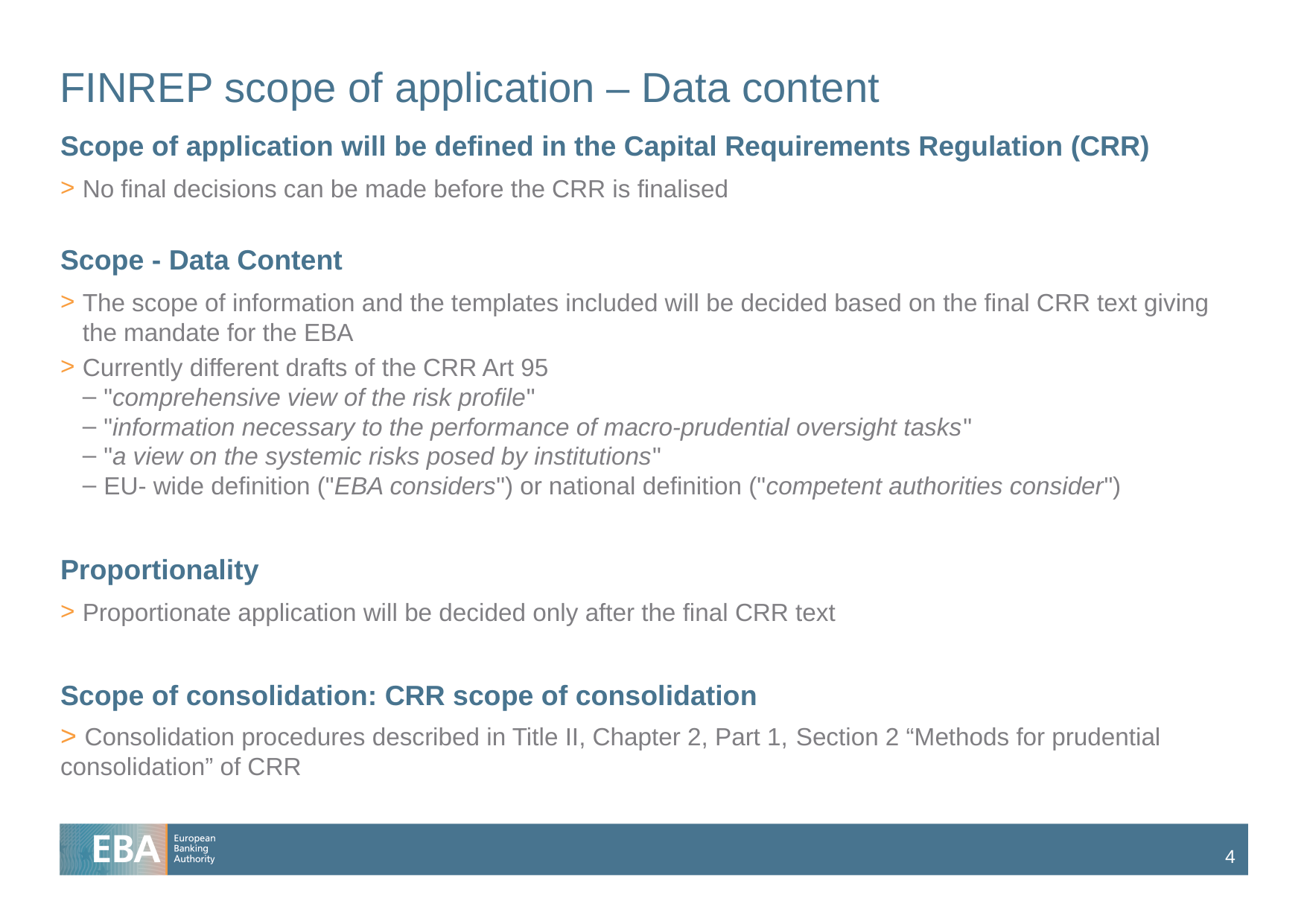

# FINREP scope of application – Data content
Scope of application will be defined in the Capital Requirements Regulation (CRR)
No final decisions can be made before the CRR is finalised

Scope - Data Content
The scope of information and the templates included will be decided based on the final CRR text giving the mandate for the EBA
Currently different drafts of the CRR Art 95
"comprehensive view of the risk profile"
"information necessary to the performance of macro-prudential oversight tasks"
"a view on the systemic risks posed by institutions"
EU- wide definition ("EBA considers") or national definition ("competent authorities consider")

Proportionality
Proportionate application will be decided only after the final CRR text

Scope of consolidation: CRR scope of consolidation
> Consolidation procedures described in Title II, Chapter 2, Part 1, Section 2 “Methods for prudential consolidation” of CRR